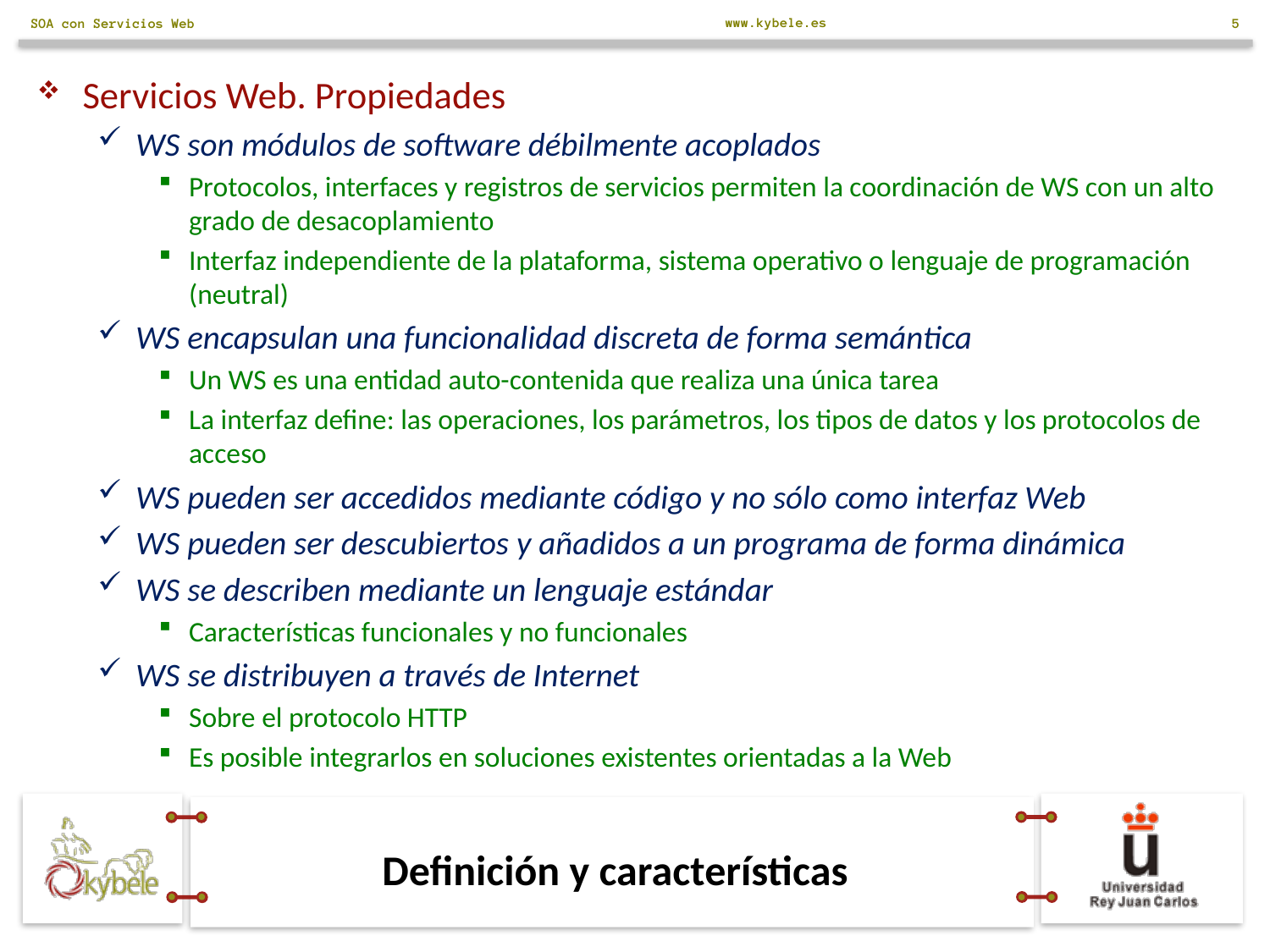

SOA con Servicios Web
5
Servicios Web. Propiedades
WS son módulos de software débilmente acoplados
Protocolos, interfaces y registros de servicios permiten la coordinación de WS con un alto grado de desacoplamiento
Interfaz independiente de la plataforma, sistema operativo o lenguaje de programación (neutral)
WS encapsulan una funcionalidad discreta de forma semántica
Un WS es una entidad auto-contenida que realiza una única tarea
La interfaz define: las operaciones, los parámetros, los tipos de datos y los protocolos de acceso
WS pueden ser accedidos mediante código y no sólo como interfaz Web
WS pueden ser descubiertos y añadidos a un programa de forma dinámica
WS se describen mediante un lenguaje estándar
Características funcionales y no funcionales
WS se distribuyen a través de Internet
Sobre el protocolo HTTP
Es posible integrarlos en soluciones existentes orientadas a la Web
# Definición y características